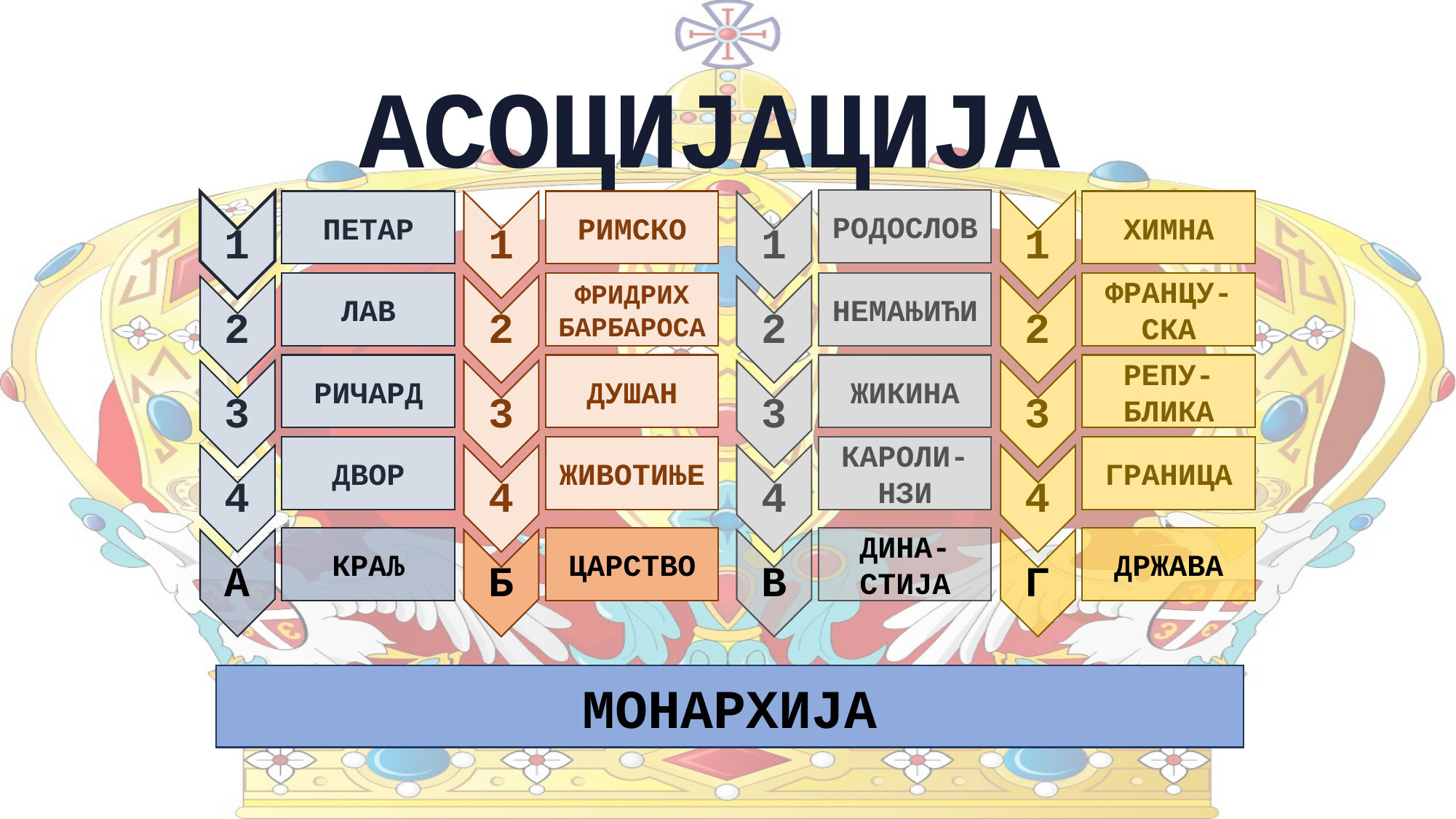

АСОЦИЈАЦИЈА
РОДОСЛОВ
1
2
3
4
А
ПЕТАР
1
2
3
4
Б
РИМСКО
1
2
3
4
В
1
2
3
4
Г
ХИМНА
ЛАВ
ФРИДРИХ БАРБАРОСА
НЕМАЊИЋИ
ФРАНЦУ-СКА
РИЧАРД
ДУШАН
ЖИКИНА
РЕПУ-БЛИКА
ДВОР
ЖИВОТИЊЕ
КАРОЛИ-НЗИ
ГРАНИЦА
КРАЉ
ЦАРСТВО
ДИНА-СТИЈА
ДРЖАВА
МОНАРХИЈА